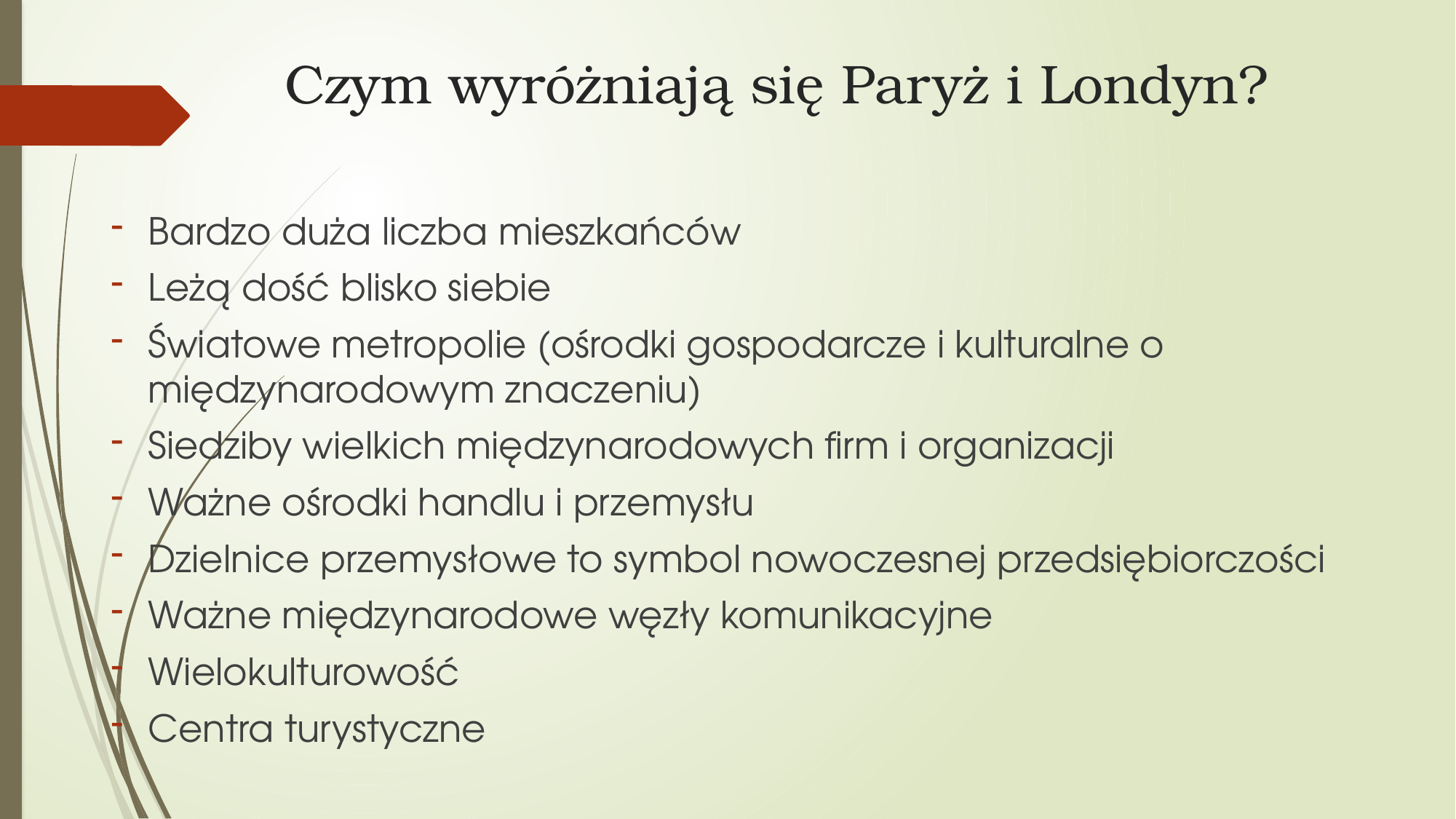

# Czym wyróżniają się Paryż i Londyn?
Bardzo duża liczba mieszkańców
Leżą dość blisko siebie
Światowe metropolie (ośrodki gospodarcze i kulturalne o międzynarodowym znaczeniu)
Siedziby wielkich międzynarodowych firm i organizacji
Ważne ośrodki handlu i przemysłu
Dzielnice przemysłowe to symbol nowoczesnej przedsiębiorczości
Ważne międzynarodowe węzły komunikacyjne
Wielokulturowość
Centra turystyczne